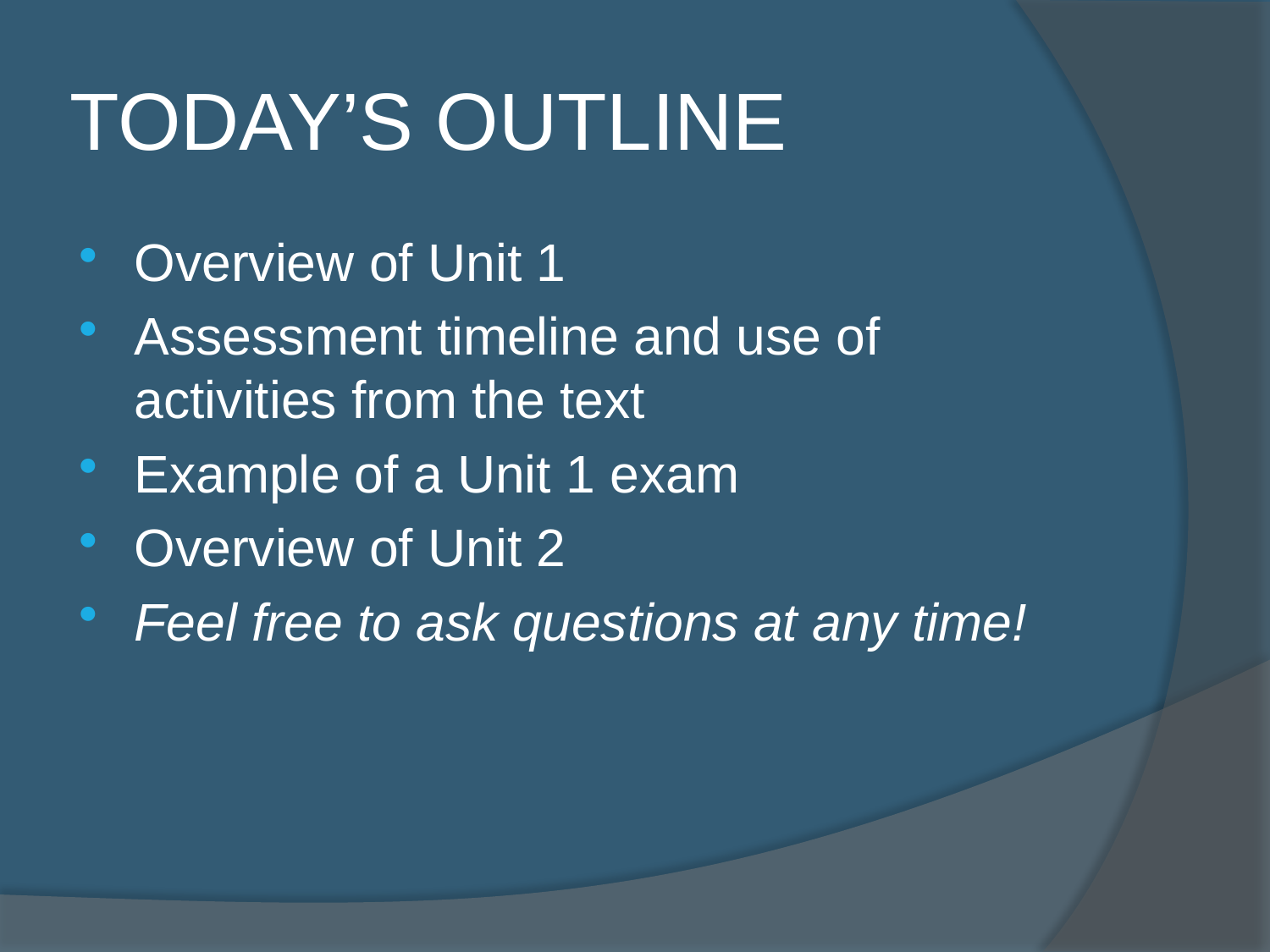

# TODAY’S OUTLINE
Overview of Unit 1
Assessment timeline and use of activities from the text
Example of a Unit 1 exam
Overview of Unit 2
Feel free to ask questions at any time!